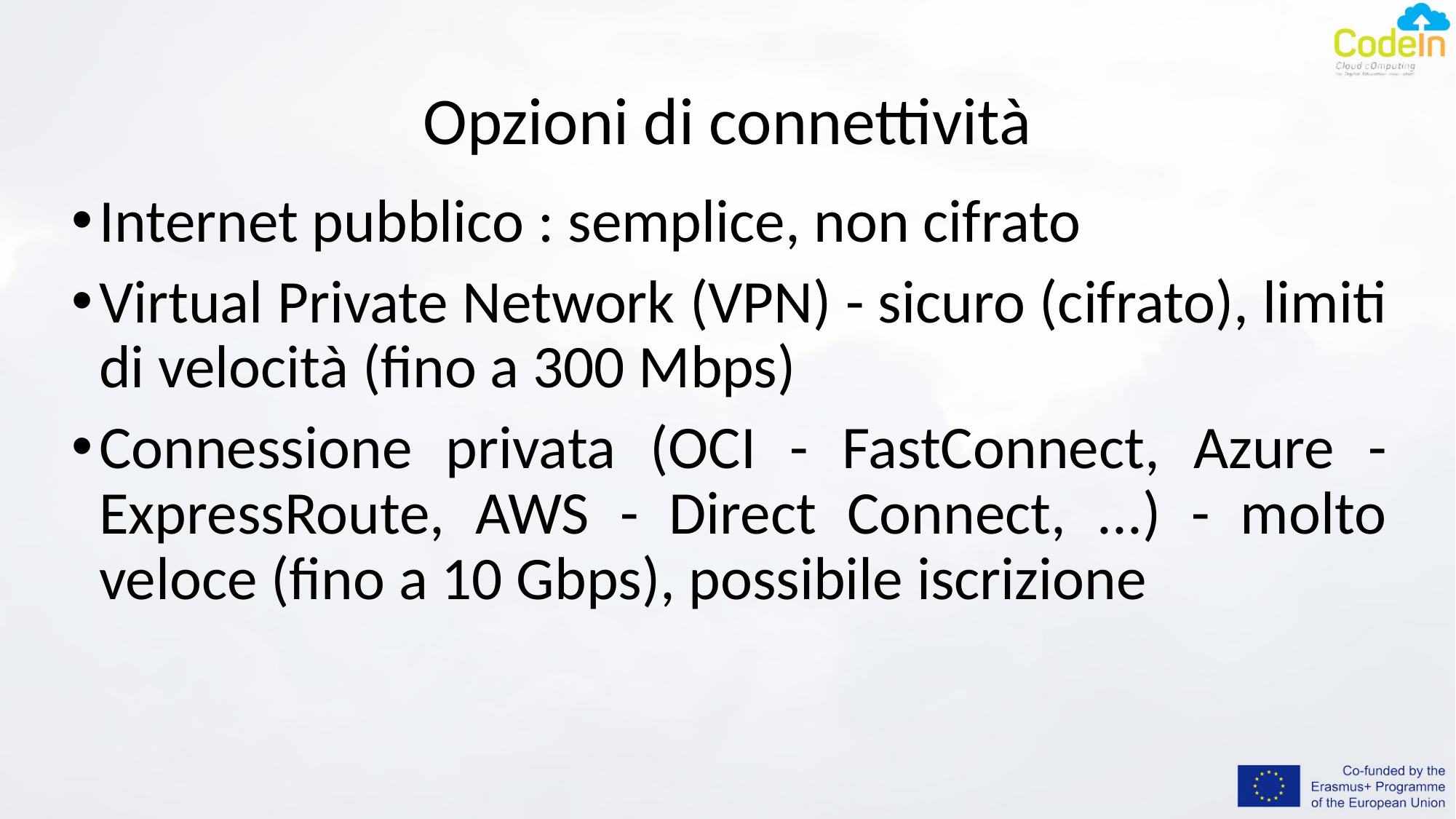

# Opzioni di connettività
Internet pubblico : semplice, non cifrato
Virtual Private Network (VPN) - sicuro (cifrato), limiti di velocità (fino a 300 Mbps)
Connessione privata (OCI - FastConnect, Azure - ExpressRoute, AWS - Direct Connect, ...) - molto veloce (fino a 10 Gbps), possibile iscrizione